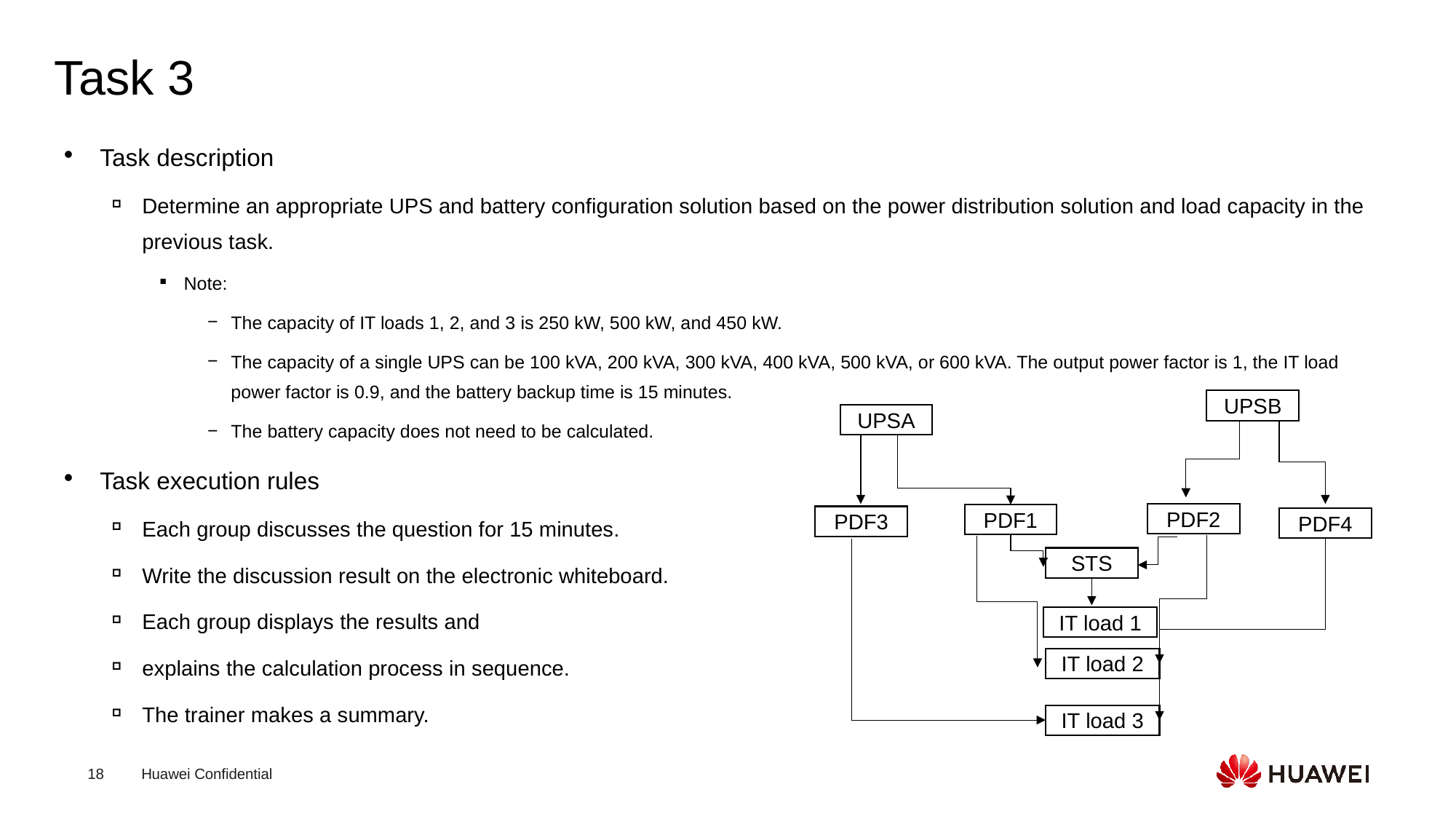

# Task 3
Task description
Determine an appropriate UPS and battery configuration solution based on the power distribution solution and load capacity in the previous task.
Note:
The capacity of IT loads 1, 2, and 3 is 250 kW, 500 kW, and 450 kW.
The capacity of a single UPS can be 100 kVA, 200 kVA, 300 kVA, 400 kVA, 500 kVA, or 600 kVA. The output power factor is 1, the IT load power factor is 0.9, and the battery backup time is 15 minutes.
The battery capacity does not need to be calculated.
Task execution rules
Each group discusses the question for 15 minutes.
Write the discussion result on the electronic whiteboard.
Each group displays the results and
explains the calculation process in sequence.
The trainer makes a summary.

UPSB
UPSA
PDF2
PDF1
PDF3
PDF4
STS
IT load 1
IT load 2
IT load 3